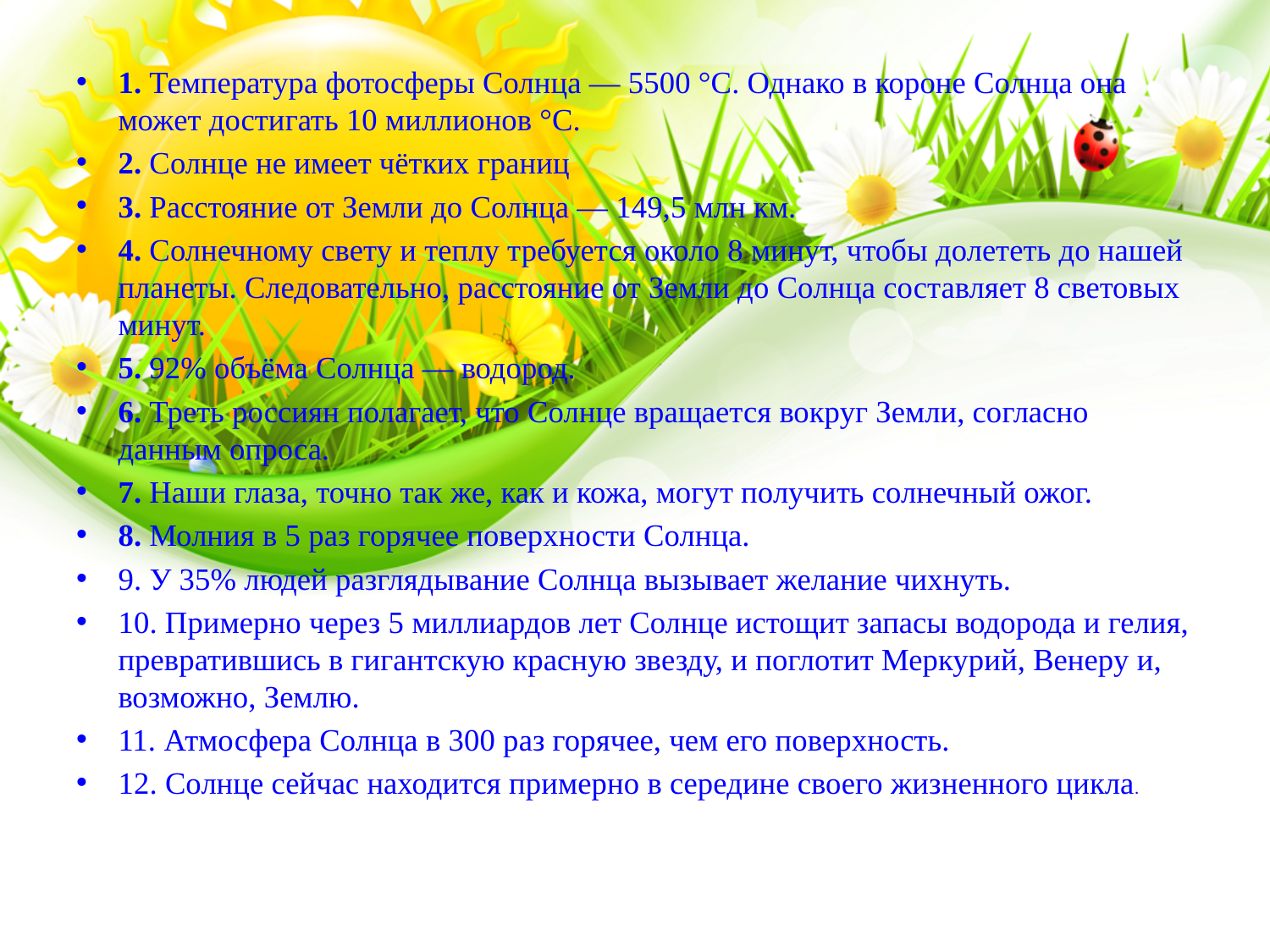

#
1. Температура фотосферы Солнца — 5500 °C. Однако в короне Солнца она может достигать 10 миллионов °C.
2. Солнце не имеет чётких границ
3. Расстояние от Земли до Солнца — 149,5 млн км.
4. Солнечному свету и теплу требуется около 8 минут, чтобы долететь до нашей планеты. Следовательно, расстояние от Земли до Солнца составляет 8 световых минут.
5. 92% объёма Солнца — водород.
6. Треть россиян полагает, что Солнце вращается вокруг Земли, согласно данным опроса.
7. Наши глаза, точно так же, как и кожа, могут получить солнечный ожог.
8. Молния в 5 раз горячее поверхности Солнца.
9. У 35% людей разглядывание Солнца вызывает желание чихнуть.
10. Примерно через 5 миллиардов лет Солнце истощит запасы водорода и гелия, превратившись в гигантскую красную звезду, и поглотит Меркурий, Венеру и, возможно, Землю.
11. Атмосфера Солнца в 300 раз горячее, чем его поверхность.
12. Солнце сейчас находится примерно в середине своего жизненного цикла.